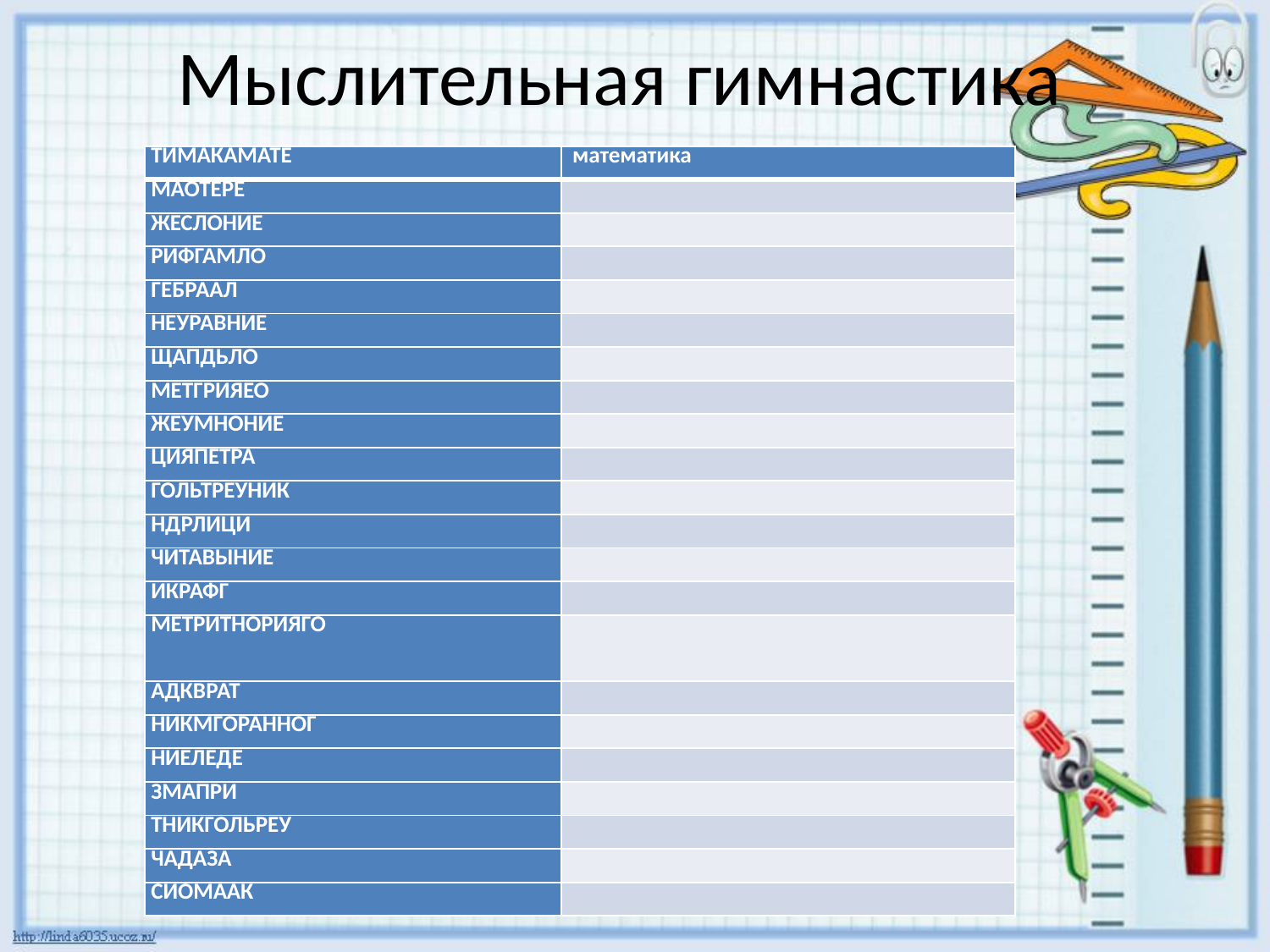

# Мыслительная гимнастика
| ТИМАКАМАТЕ | математика |
| --- | --- |
| МАОТЕРЕ |  |
| ЖЕСЛОНИЕ |  |
| РИФГАМЛО |  |
| ГЕБРААЛ |  |
| НЕУРАВНИЕ |  |
| ЩАПДЬЛО |  |
| МЕТГРИЯЕО |  |
| ЖЕУМНОНИЕ |  |
| ЦИЯПЕТРА |  |
| ГОЛЬТРЕУНИК |  |
| НДРЛИЦИ |  |
| ЧИТАВЫНИЕ |  |
| ИКРАФГ |  |
| МЕТРИТНОРИЯГО |  |
| АДКВРАТ |  |
| НИКМГОРАННОГ |  |
| НИЕЛЕДЕ |  |
| ЗМАПРИ |  |
| ТНИКГОЛЬРЕУ |  |
| ЧАДАЗА |  |
| СИОМААК |  |